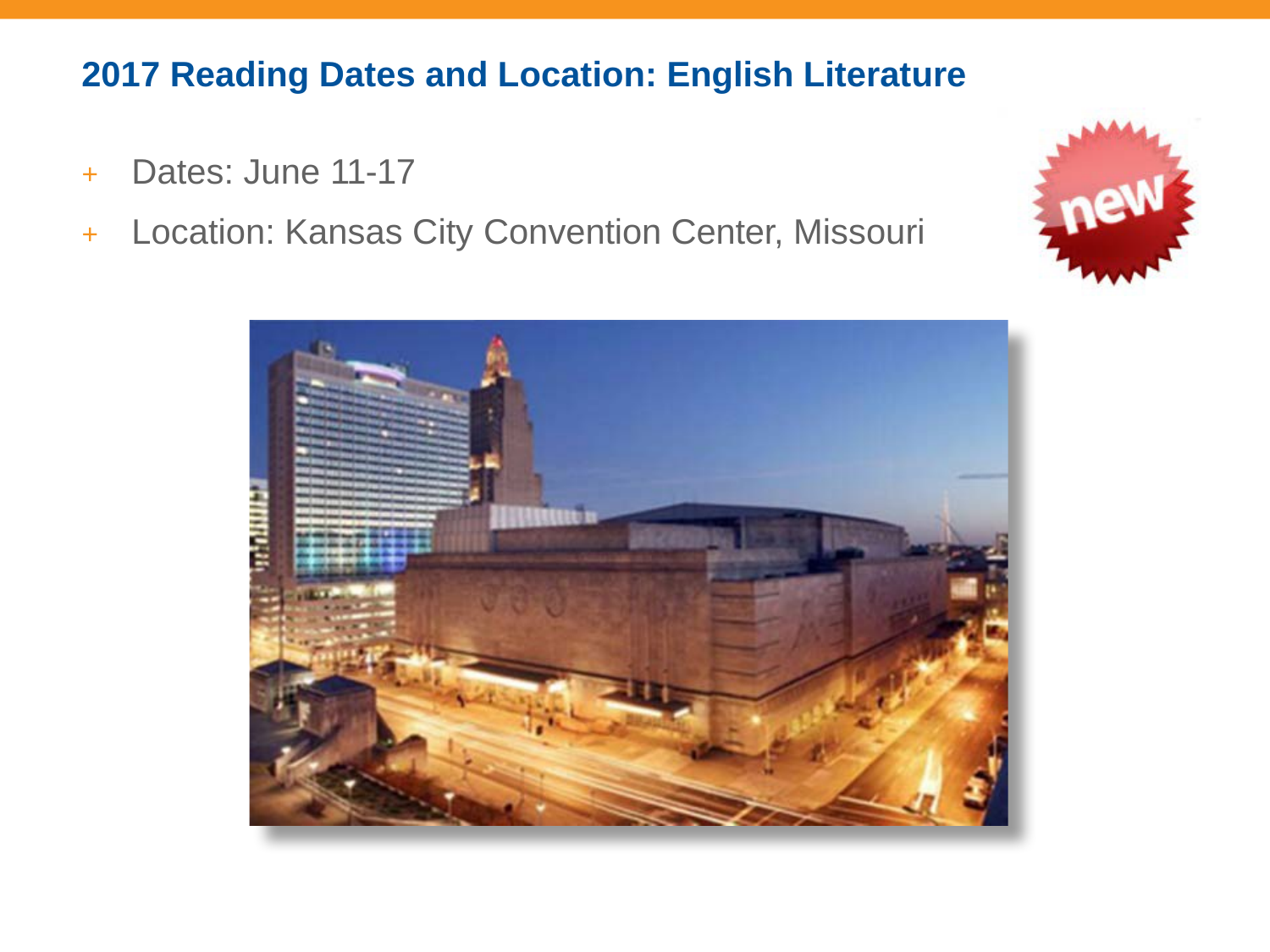

2017 Reading Dates and Location: English Literature

+	Dates: June 11-17
+	Location: Kansas City Convention Center, Missouri